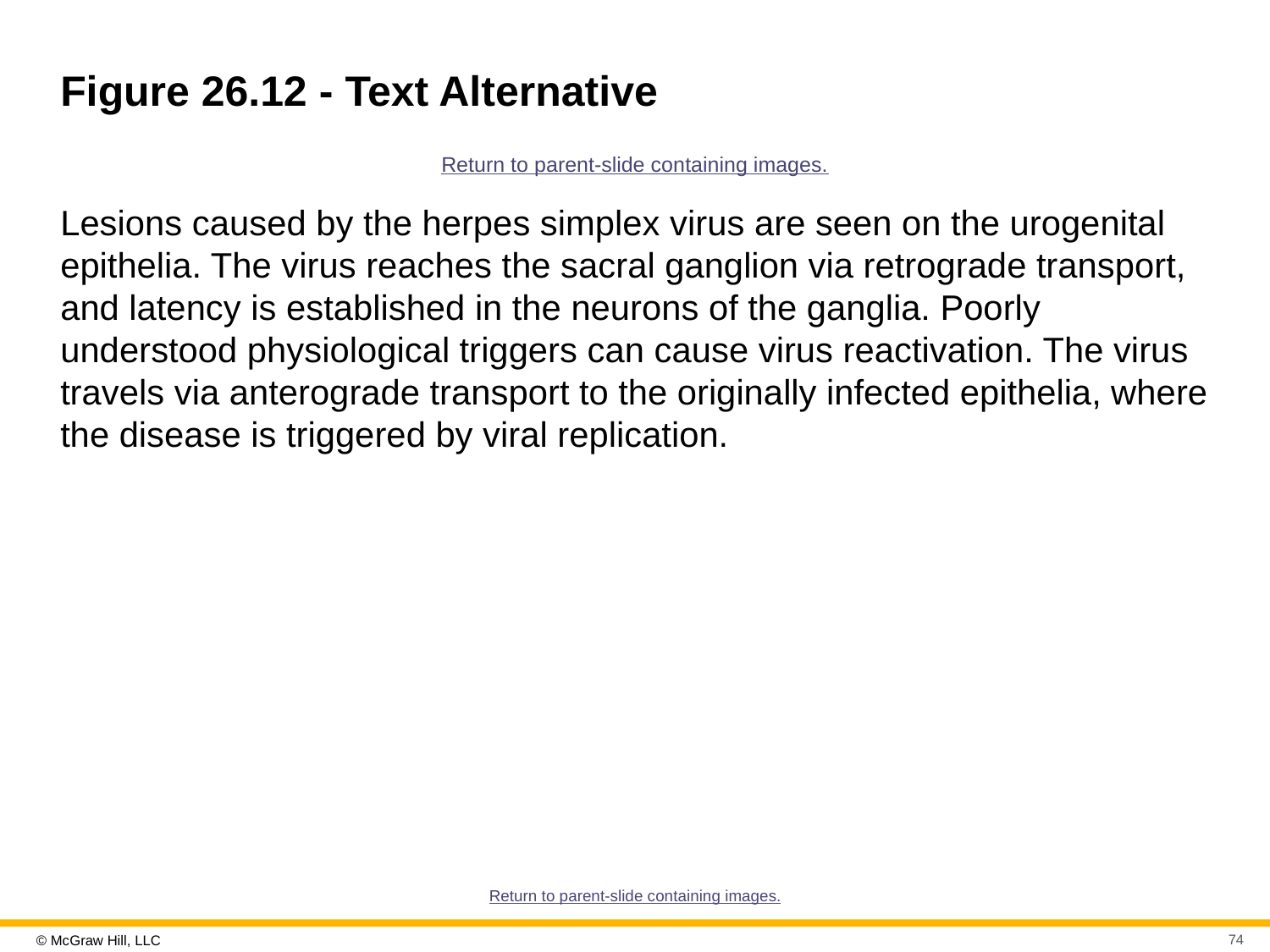

# Figure 26.12 - Text Alternative
Return to parent-slide containing images.
Lesions caused by the herpes simplex virus are seen on the urogenital epithelia. The virus reaches the sacral ganglion via retrograde transport, and latency is established in the neurons of the ganglia. Poorly understood physiological triggers can cause virus reactivation. The virus travels via anterograde transport to the originally infected epithelia, where the disease is triggered by viral replication.
Return to parent-slide containing images.
74